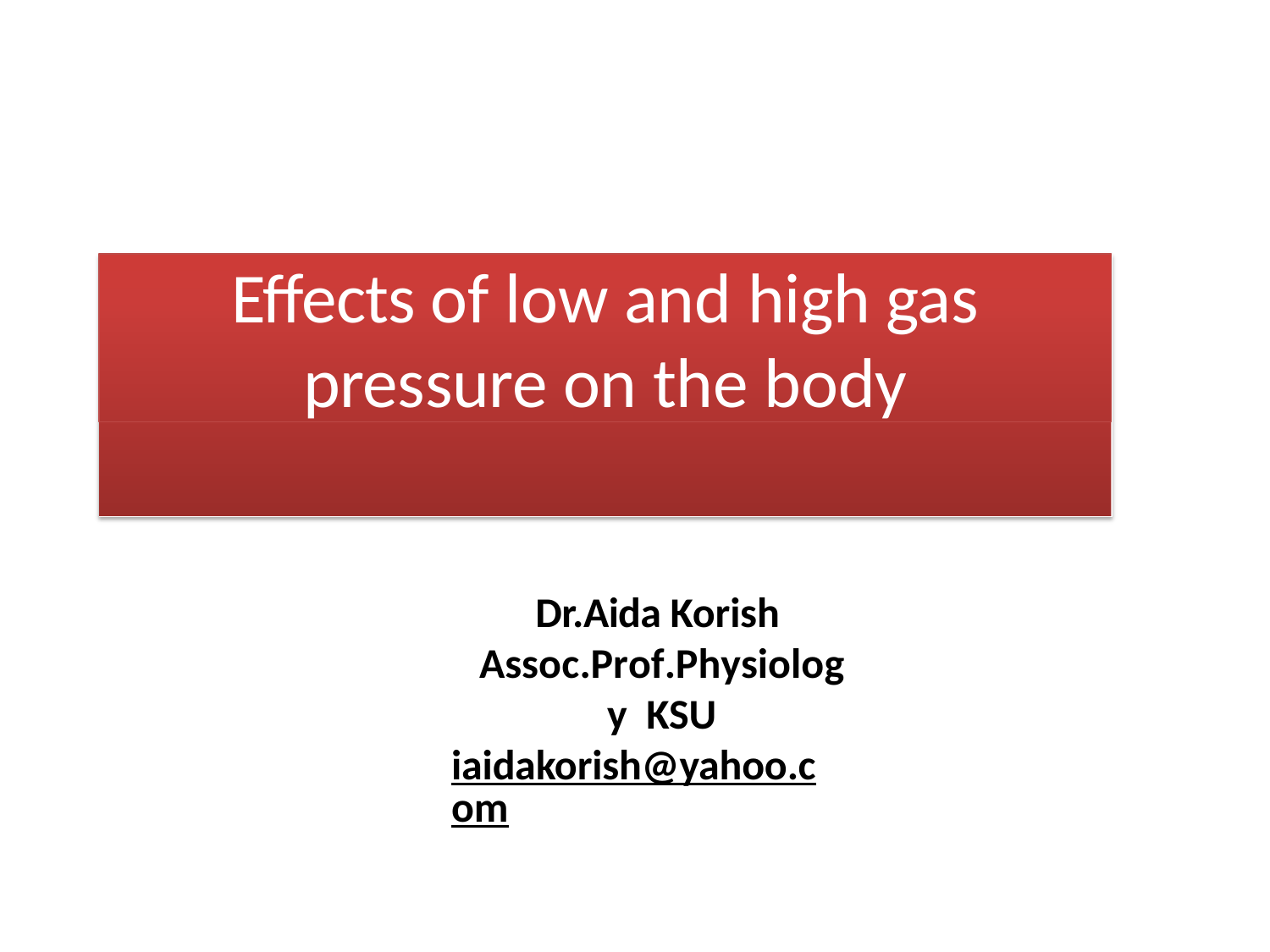

Effects of low and high gas
pressure on the body
Dr.Aida Korish  Assoc.Prof.Physiology  KSU
iaidakorish@yahoo.com